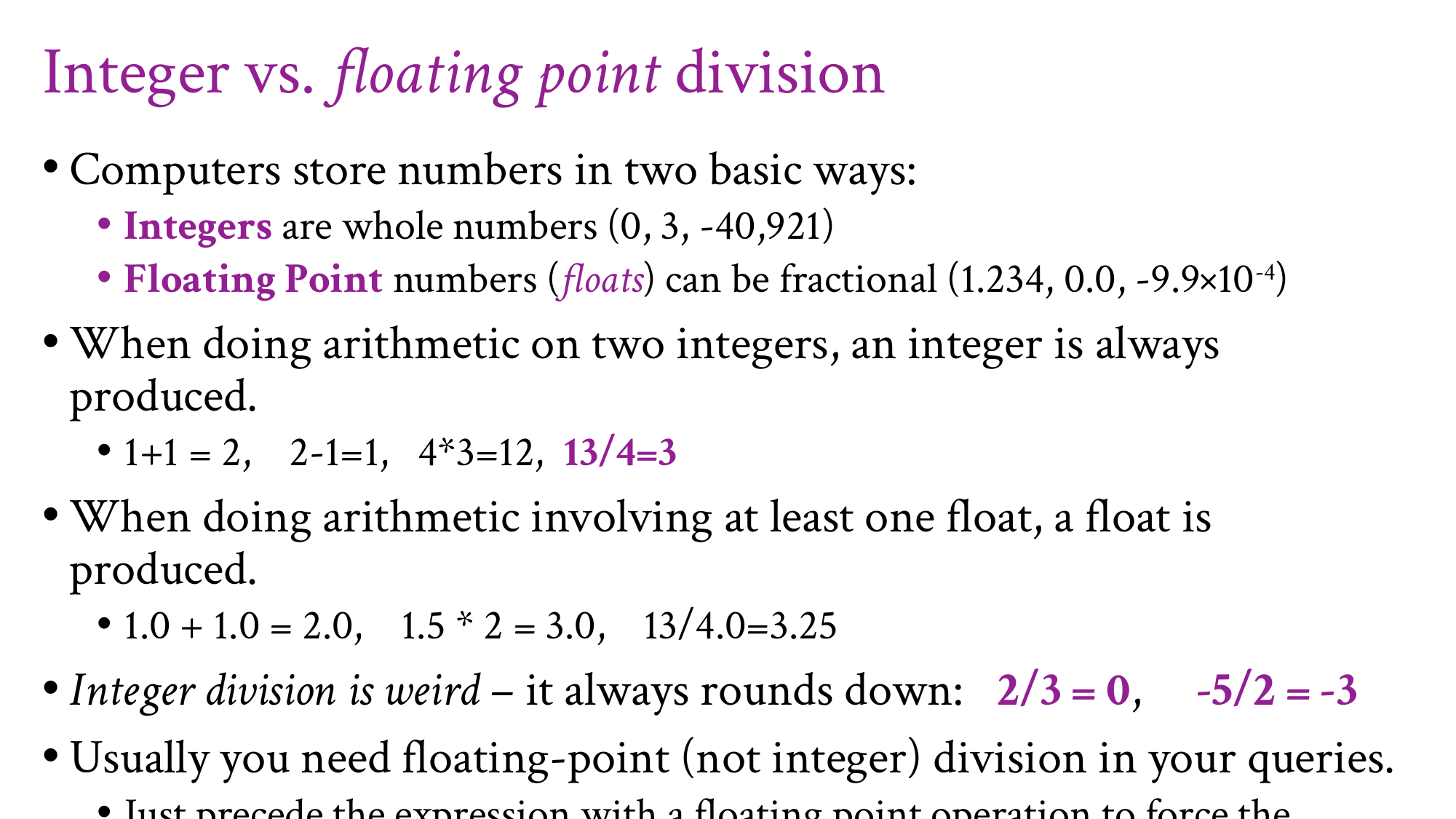

# Integer vs. floating point division
Computers store numbers in two basic ways:
Integers are whole numbers (0, 3, -40,921)
Floating Point numbers (floats) can be fractional (1.234, 0.0, -9.9×10-4)
When doing arithmetic on two integers, an integer is always produced.
1+1 = 2,    2-1=1,   4*3=12,  13/4=3
When doing arithmetic involving at least one float, a float is produced.
1.0 + 1.0 = 2.0,    1.5 * 2 = 3.0,    13/4.0=3.25
Integer division is weird – it always rounds down:   2/3 = 0,     -5/2 = -3
Usually you need floating-point (not integer) division in your queries.
Just precede the expression with a floating point operation to force the division to be floating point:  1.0 * -5 / 2 = -2.5